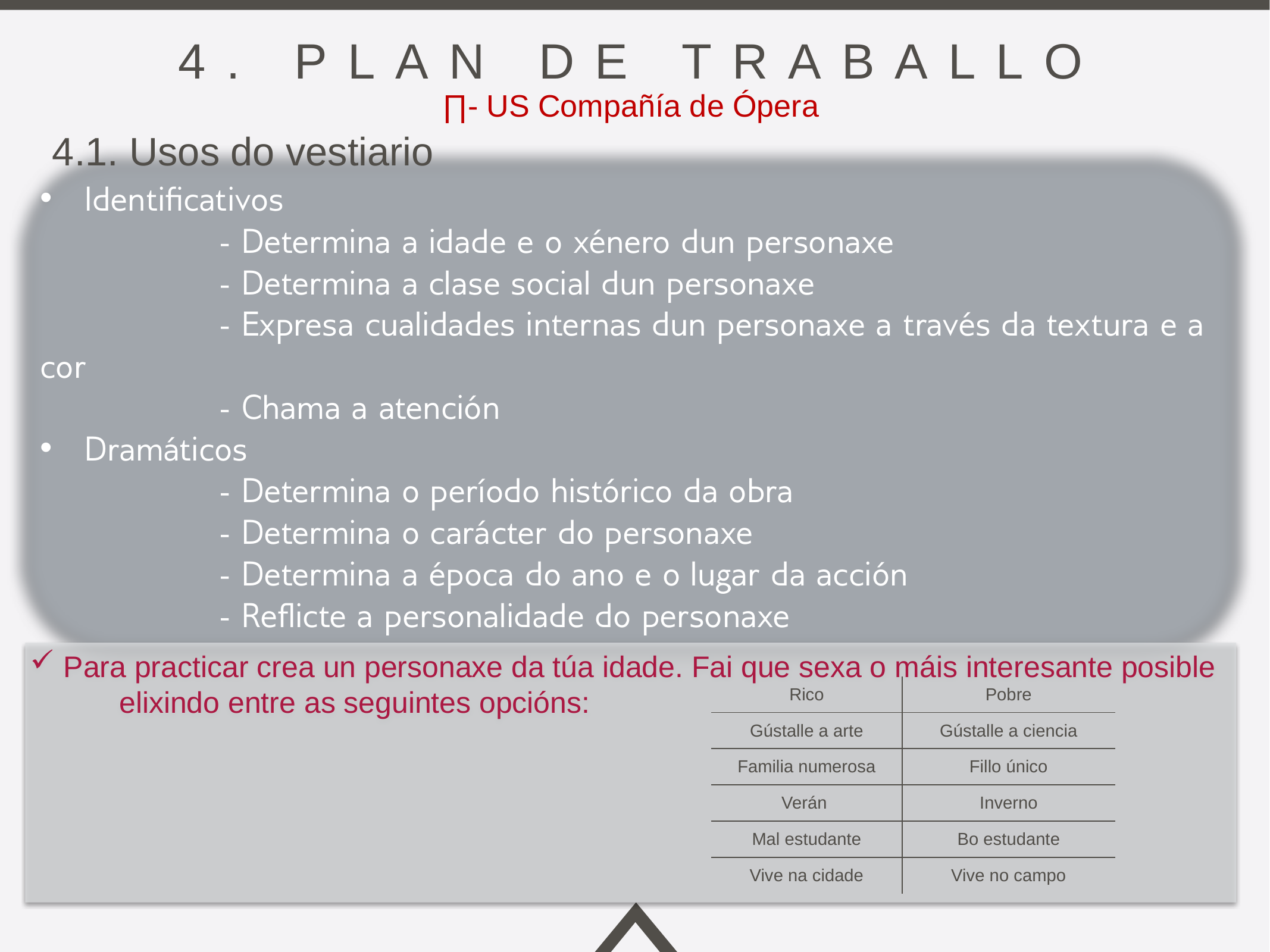

4. plan de traballo
∏- US Compañía de Ópera
4.1. Usos do vestiario
Identificativos
		- Determina a idade e o xénero dun personaxe
		- Determina a clase social dun personaxe
		- Expresa cualidades internas dun personaxe a través da textura e a cor
		- Chama a atención
Dramáticos
		- Determina o período histórico da obra
		- Determina o carácter do personaxe
		- Determina a época do ano e o lugar da acción
		- Reflicte a personalidade do personaxe
Para practicar crea un personaxe da túa idade. Fai que sexa o máis interesante posible
	elixindo entre as seguintes opcións:

| Rico | Pobre |
| --- | --- |
| Gústalle a arte | Gústalle a ciencia |
| Familia numerosa | Fillo único |
| Verán | Inverno |
| Mal estudante | Bo estudante |
| Vive na cidade | Vive no campo |